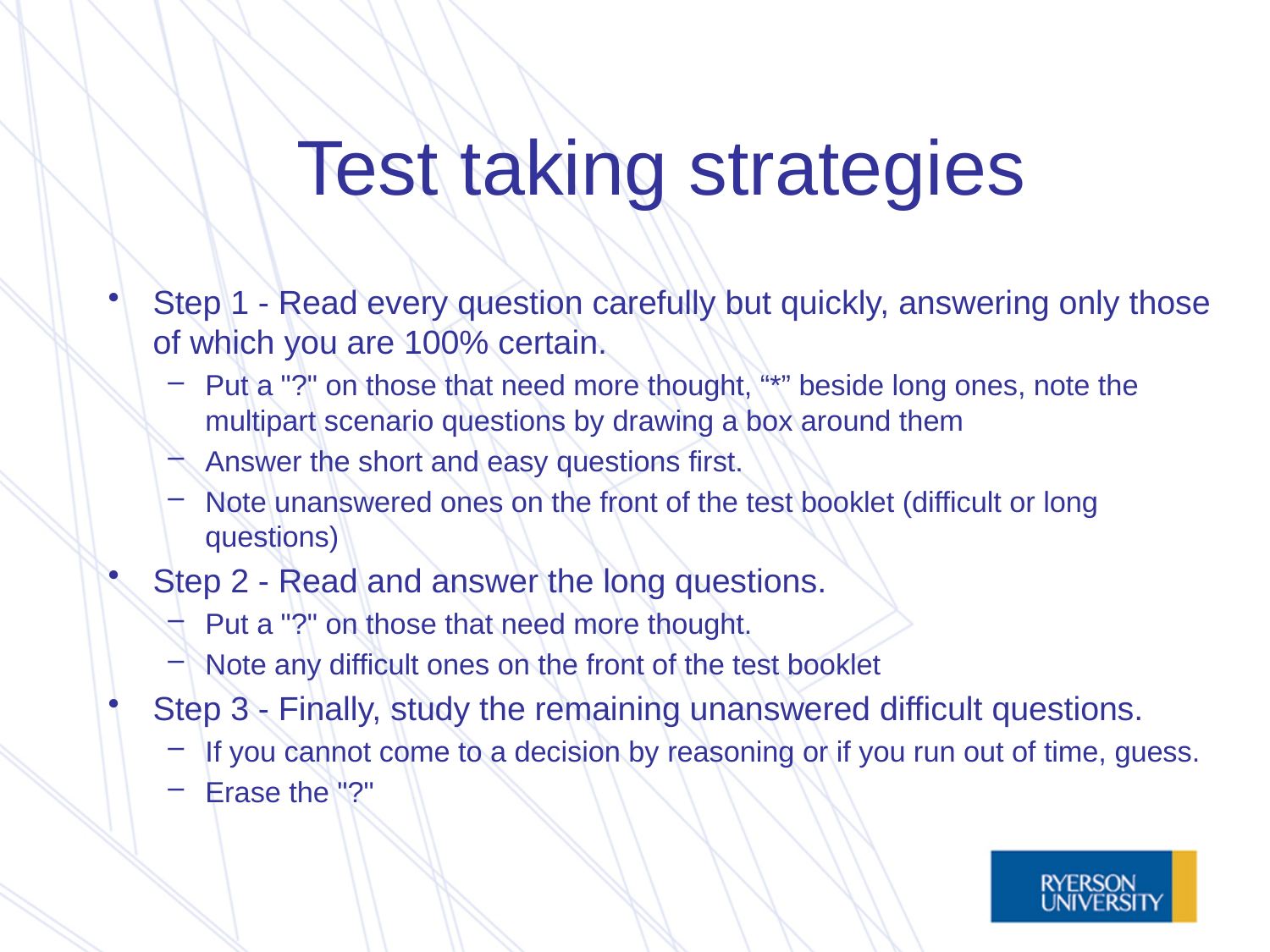

# Test taking strategies
Step 1 - Read every question carefully but quickly, answering only those of which you are 100% certain.
Put a "?" on those that need more thought, “*” beside long ones, note the multipart scenario questions by drawing a box around them
Answer the short and easy questions first.
Note unanswered ones on the front of the test booklet (difficult or long questions)
Step 2 - Read and answer the long questions.
Put a "?" on those that need more thought.
Note any difficult ones on the front of the test booklet
Step 3 - Finally, study the remaining unanswered difficult questions.
If you cannot come to a decision by reasoning or if you run out of time, guess.
Erase the "?"